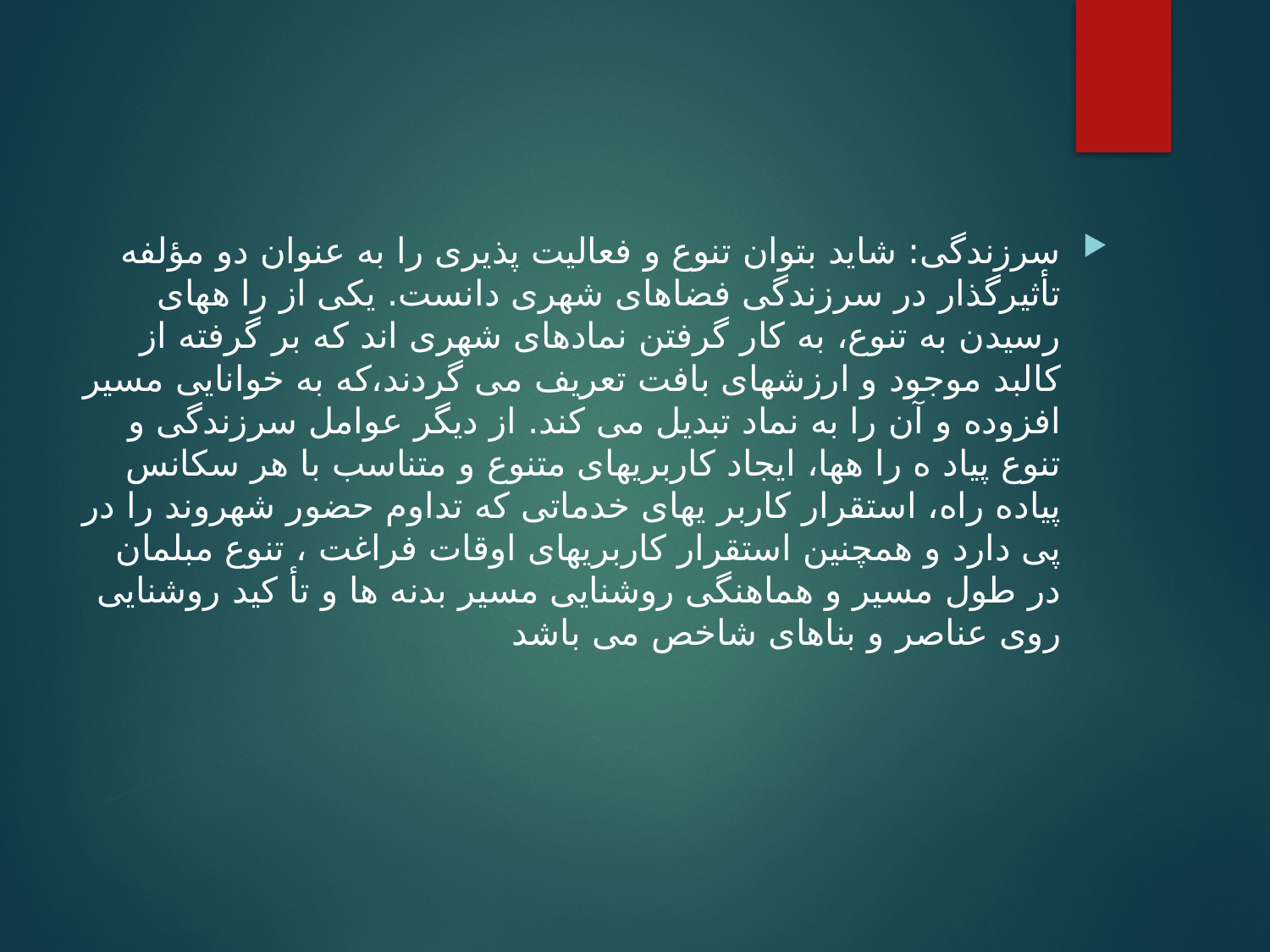

سرزندگی: شاید بتوان تنوع و فعالیت پذیری را به عنوان دو مؤلفه تأثیرگذار در سرزندگی فضاهای شهری دانست. یکی از را ههای رسیدن به تنوع، به کار گرفتن نمادهای شهری اند که بر گرفته از کالبد موجود و ارزشهای بافت تعریف می گردند،که به خوانایی مسیر افزوده و آن را به نماد تبدیل می کند. از دیگر عوامل سرزندگی و تنوع پیاد ه را هها، ایجاد کاربریهای متنوع و متناسب با هر سکانس پیاده راه، استقرار کاربر یهای خدماتی که تداوم حضور شهروند را در پی دارد و همچنین استقرار کاربریهای اوقات فراغت ، تنوع مبلمان در طول مسیر و هماهنگی روشنایی مسیر بدنه ها و تأ کید روشنایی روی عناصر و بناهای شاخص می باشد